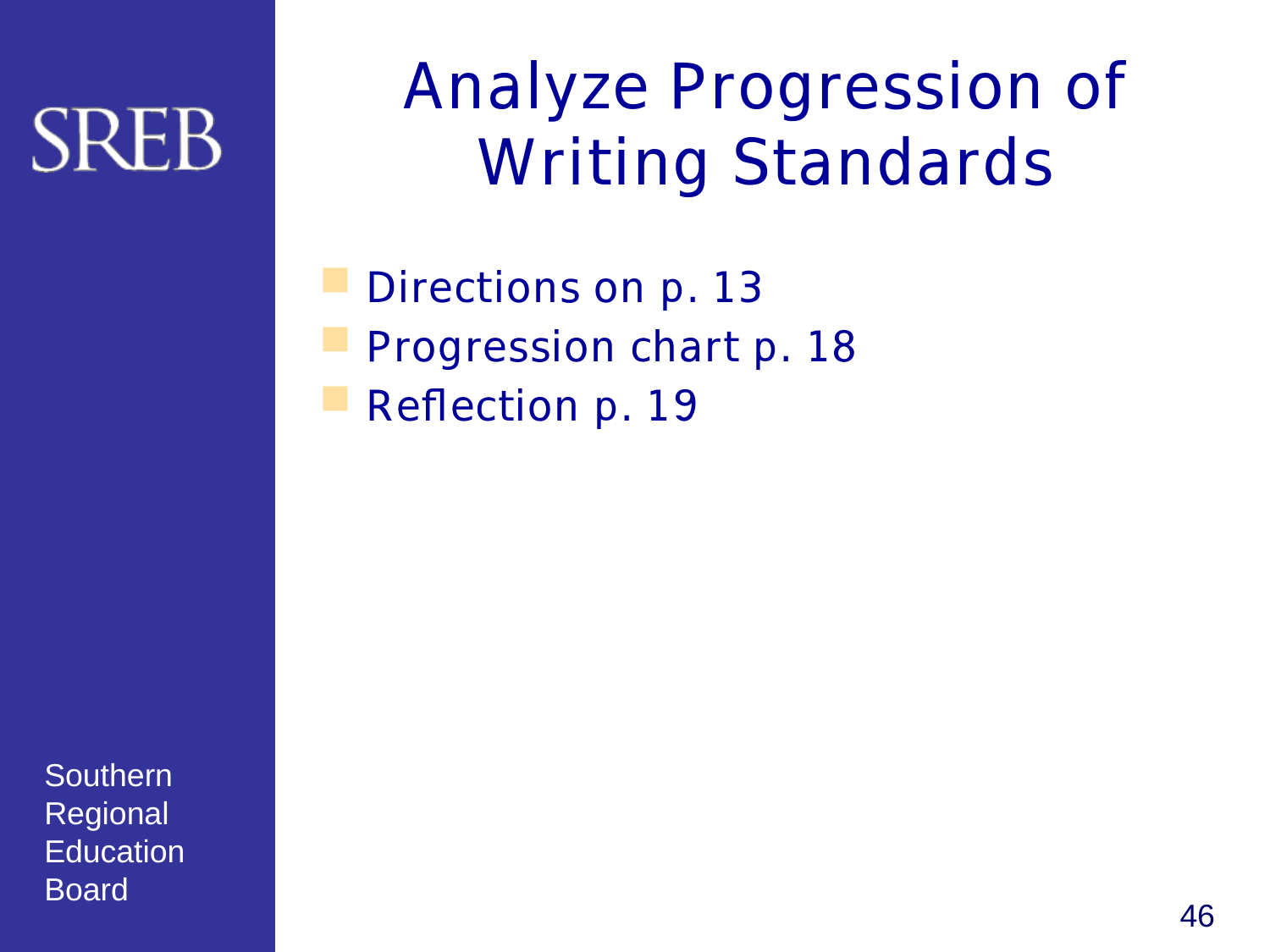

# Analyze Progression of Writing Standards
Directions on p. 13
Progression chart p. 18
Reflection p. 19

46